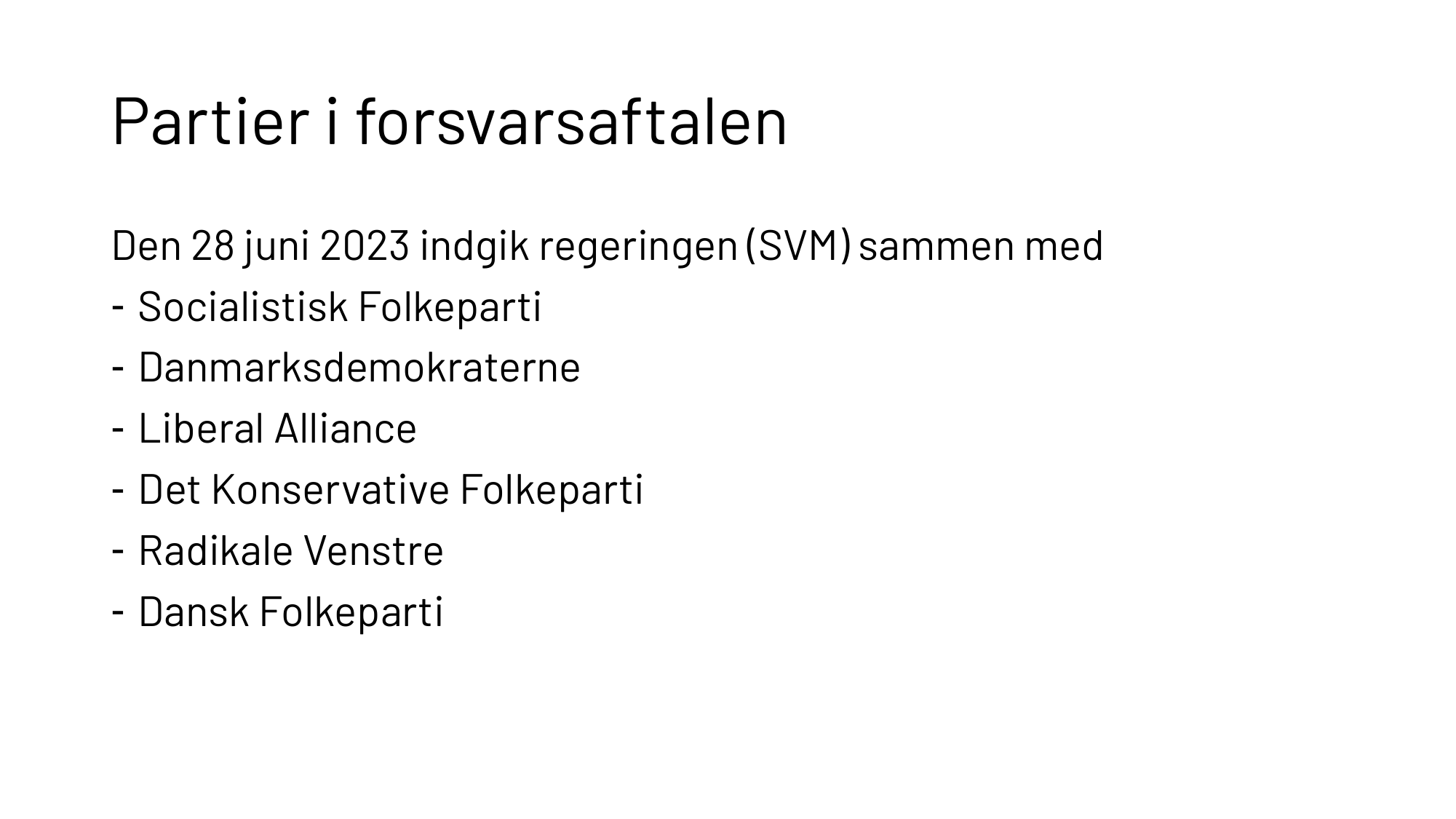

# Partier i forsvarsaftalen
Den 28 juni 2023 indgik regeringen (SVM) sammen med
Socialistisk Folkeparti
Danmarksdemokraterne
Liberal Alliance
Det Konservative Folkeparti
Radikale Venstre
Dansk Folkeparti